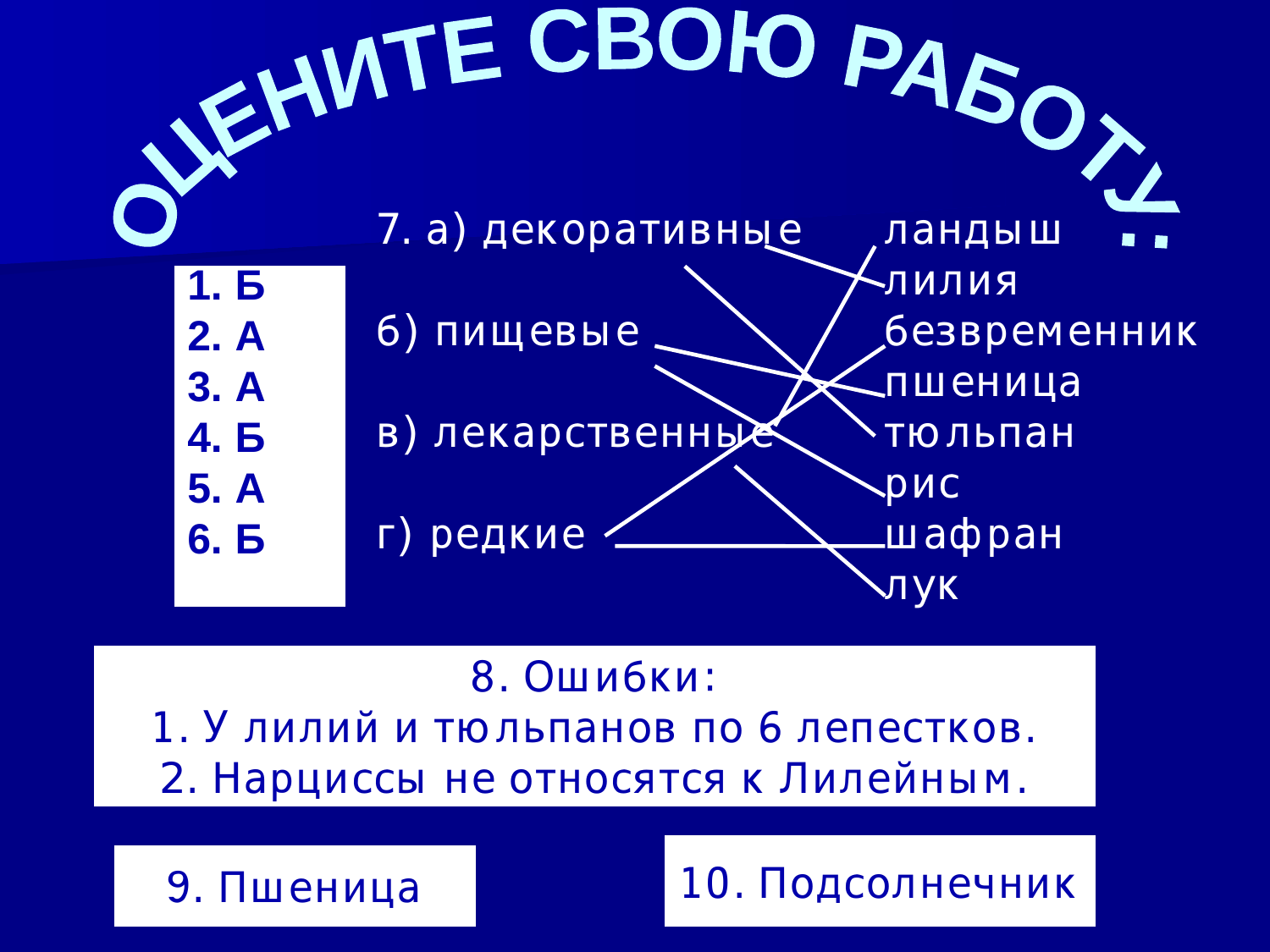

ОЦЕНИТЕ СВОЮ РАБОТУ:
7. а) декоративные	ландыш
				лилия
б) пищевые		безвременник
				пшеница
в) лекарственные	тюльпан
				рис
г) редкие			шафран
				лук

Б
А
А
Б
А
Б

8. Ошибки:
1. У лилий и тюльпанов по 6 лепестков.
2. Нарциссы не относятся к Лилейным.
10. Подсолнечник
9. Пшеница